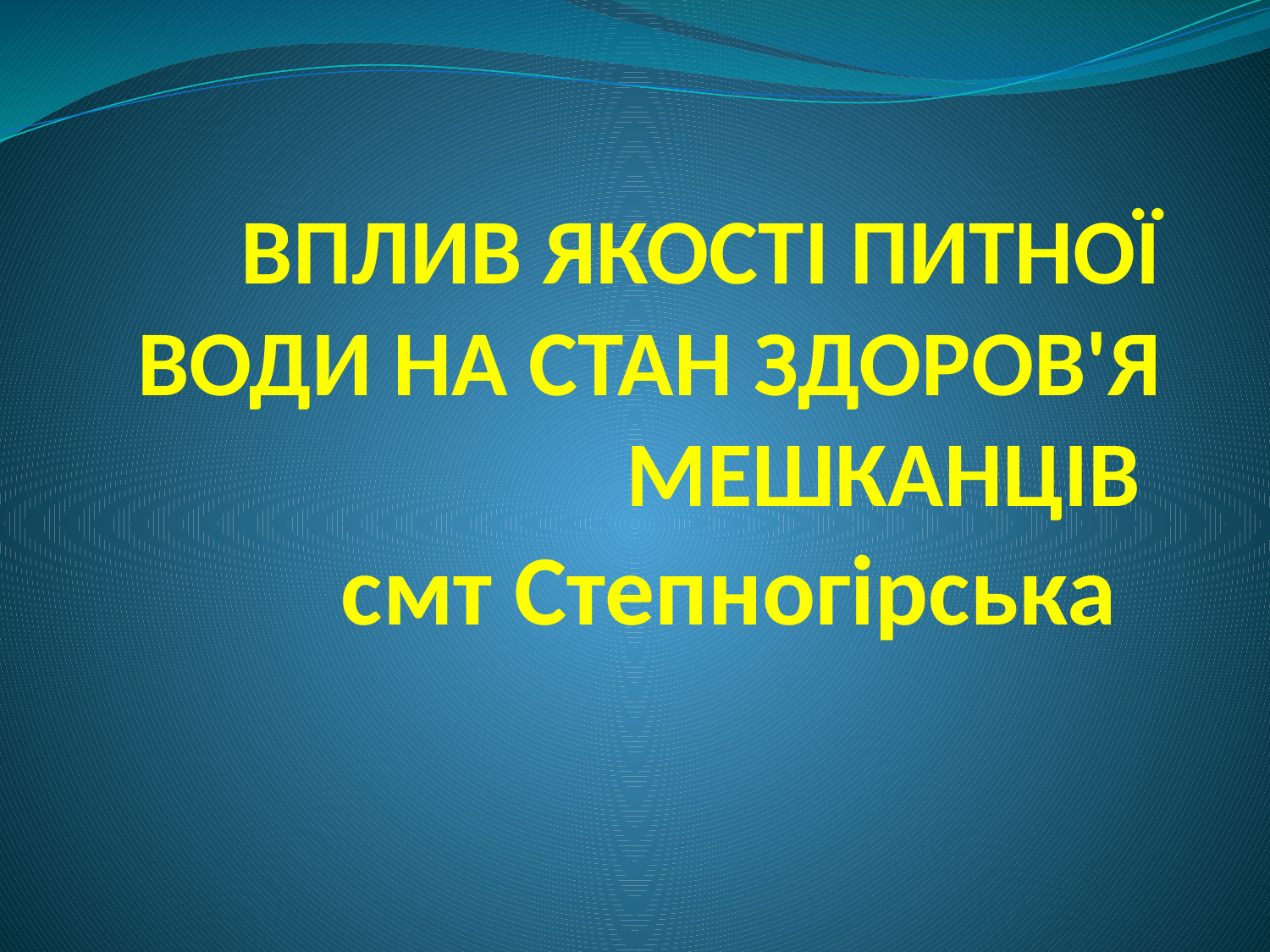

# ВПЛИВ ЯКОСТІ ПИТНОЇ ВОДИ НА СТАН ЗДОРОВ'Я МЕШКАНЦІВ смт Степногірська